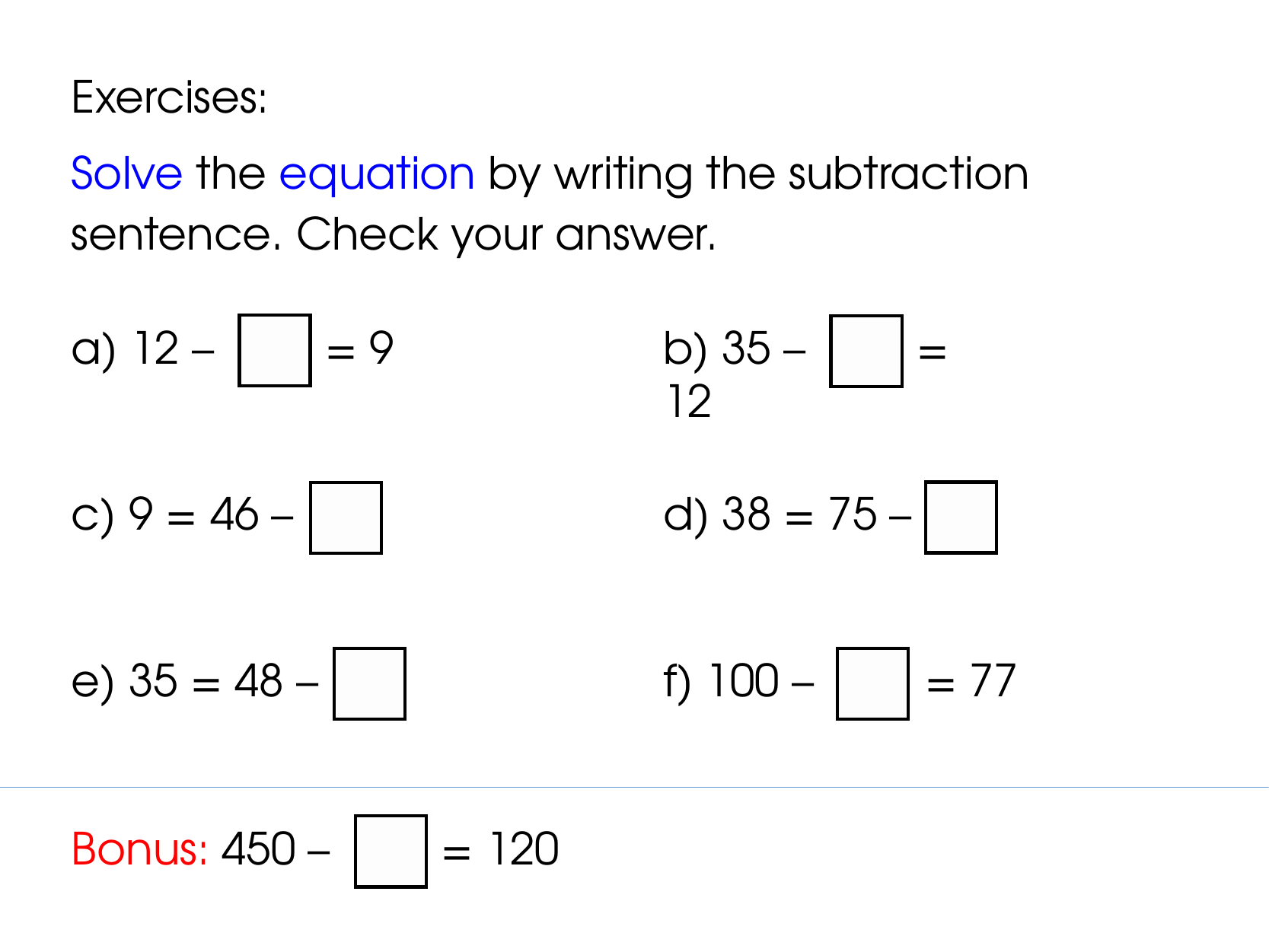

Exercises:
Solve the equation by writing the subtraction
sentence. Check your answer.
a) 12 –         = 9

b) 35 –         = 12

c) 9 = 46 –

d) 38 = 75 –

e) 35 = 48 –

f) 100 –         = 77

Bonus: 450 –         = 120